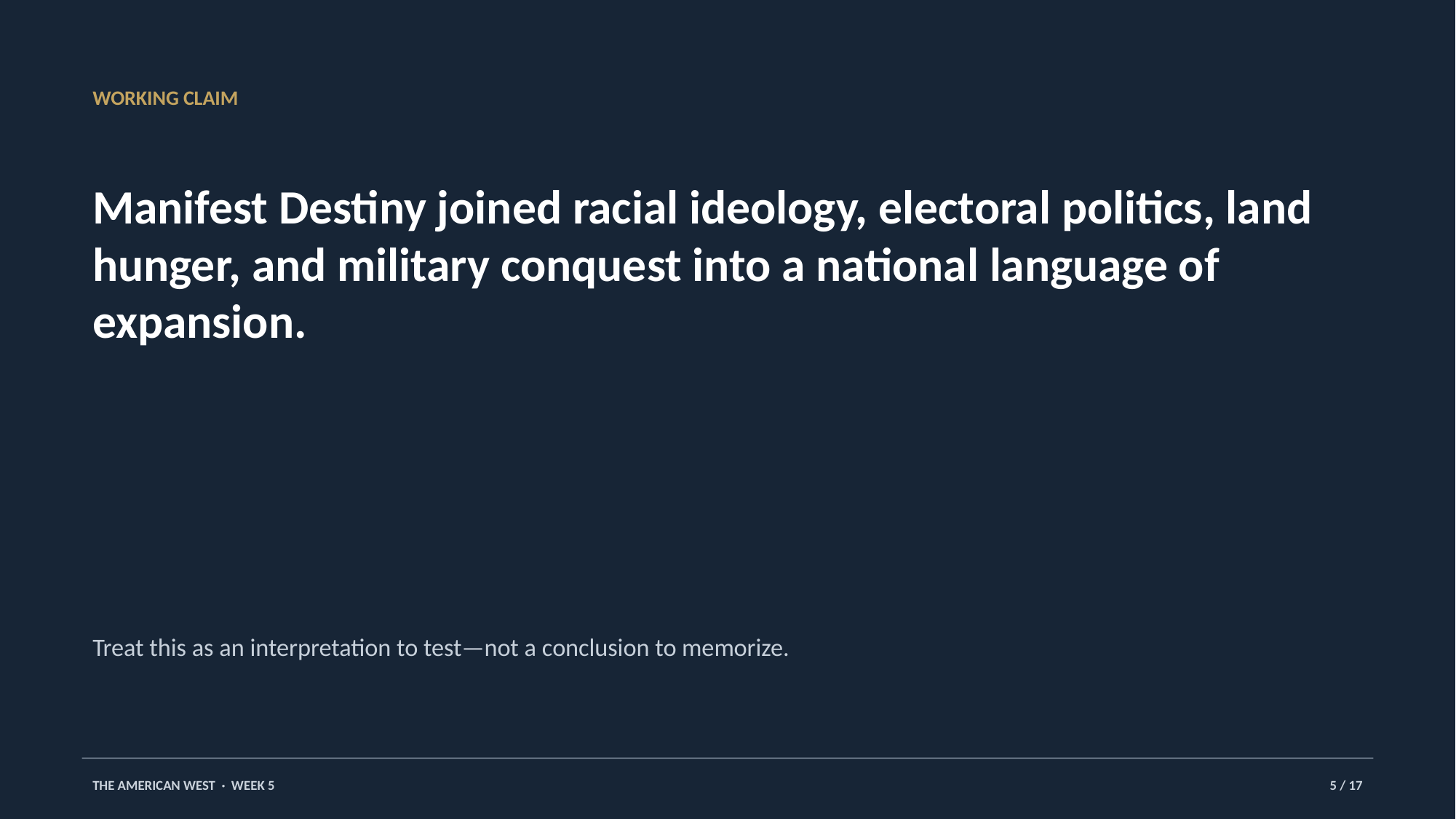

WORKING CLAIM
Manifest Destiny joined racial ideology, electoral politics, land hunger, and military conquest into a national language of expansion.
Treat this as an interpretation to test—not a conclusion to memorize.

THE AMERICAN WEST  ·  WEEK 5
5 / 17